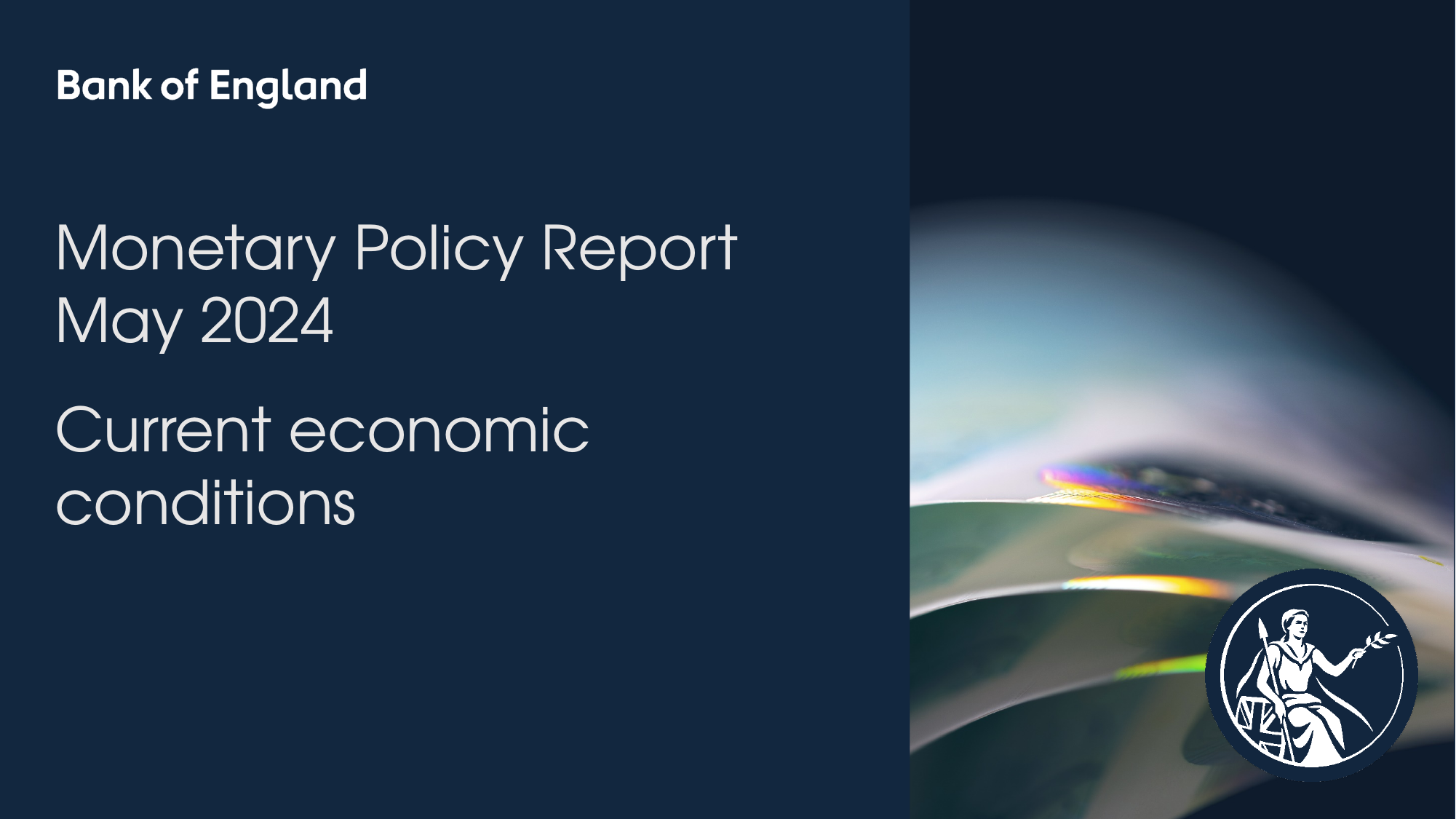

Monetary Policy Report
May 2024
Current economic conditions